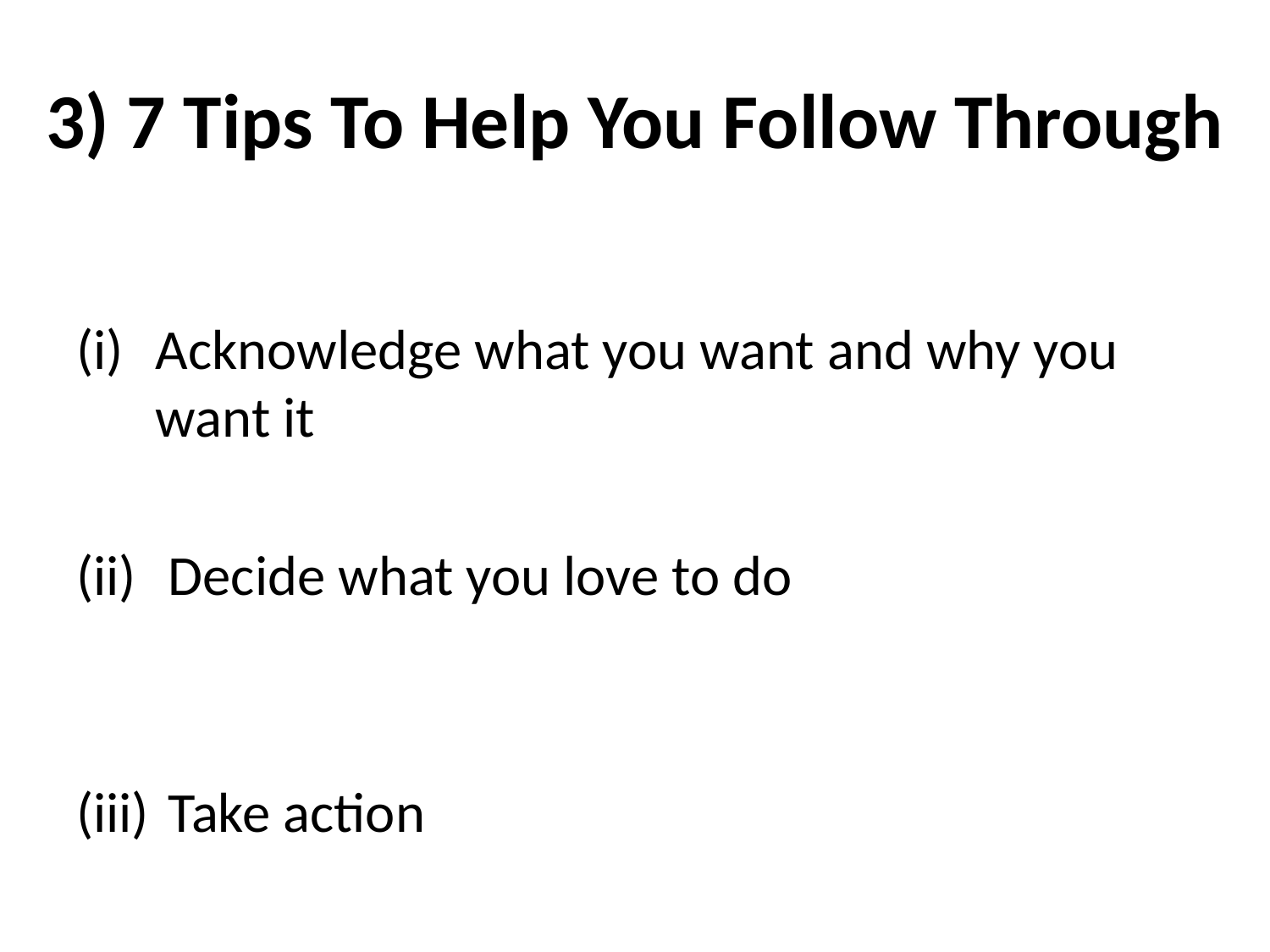

# 3) 7 Tips To Help You Follow Through
Acknowledge what you want and why you want it

 Decide what you love to do

 Take action